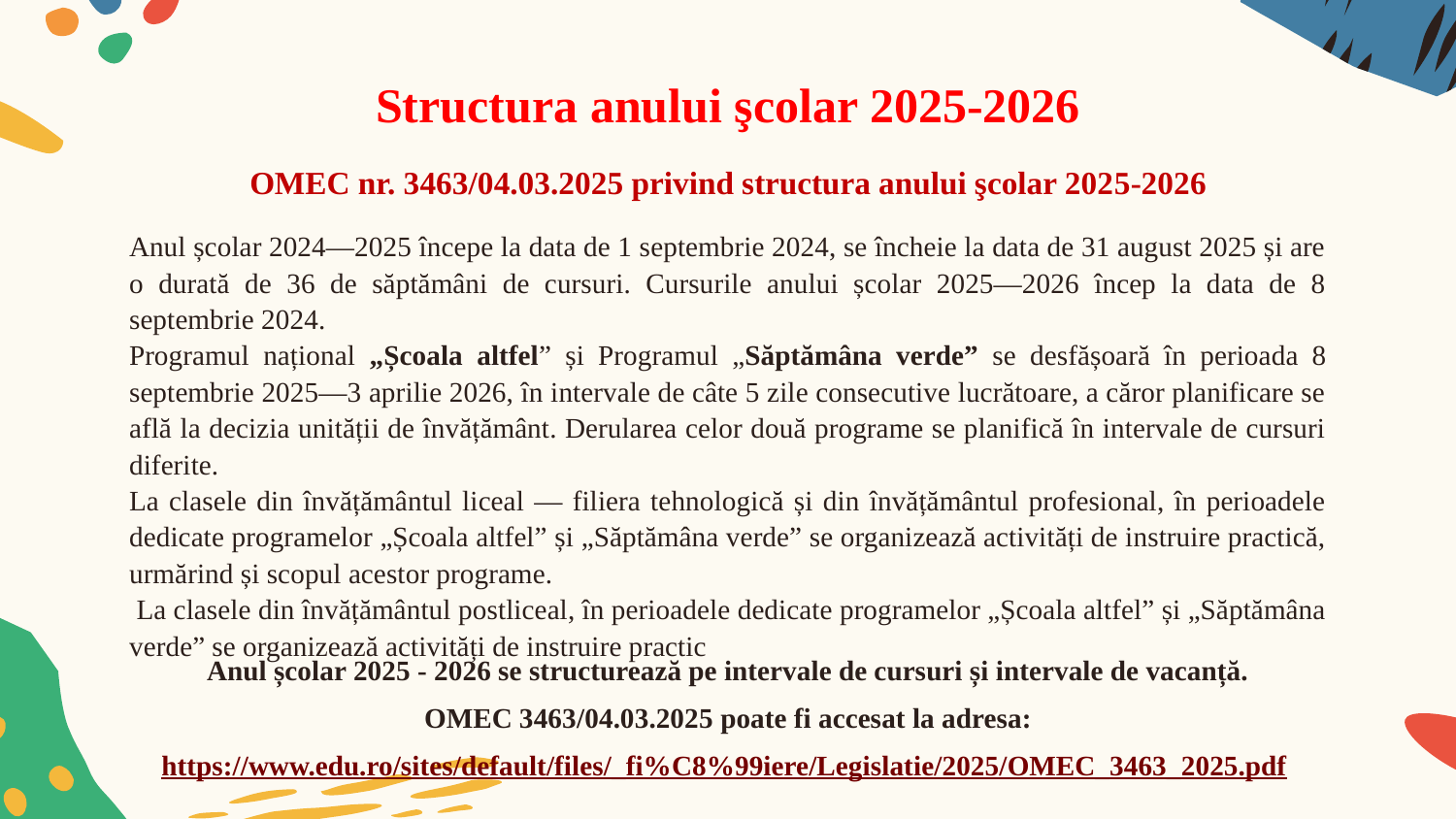

# Structura anului şcolar 2025-2026
OMEC nr. 3463/04.03.2025 privind structura anului şcolar 2025-2026

Anul școlar 2024—2025 începe la data de 1 septembrie 2024, se încheie la data de 31 august 2025 și are o durată de 36 de săptămâni de cursuri. Cursurile anului școlar 2025—2026 încep la data de 8 septembrie 2024.
Programul național „Școala altfel” și Programul „Săptămâna verde” se desfășoară în perioada 8 septembrie 2025—3 aprilie 2026, în intervale de câte 5 zile consecutive lucrătoare, a căror planificare se află la decizia unității de învățământ. Derularea celor două programe se planifică în intervale de cursuri diferite.
La clasele din învățământul liceal — filiera tehnologică și din învățământul profesional, în perioadele dedicate programelor „Școala altfel” și „Săptămâna verde” se organizează activități de instruire practică, urmărind și scopul acestor programe.
 La clasele din învățământul postliceal, în perioadele dedicate programelor „Școala altfel” și „Săptămâna verde” se organizează activități de instruire practic
Anul școlar 2025 - 2026 se structurează pe intervale de cursuri și intervale de vacanță.

OMEC 3463/04.03.2025 poate fi accesat la adresa:

https://www.edu.ro/sites/default/files/_fi%C8%99iere/Legislatie/2025/OMEC_3463_2025.pdf